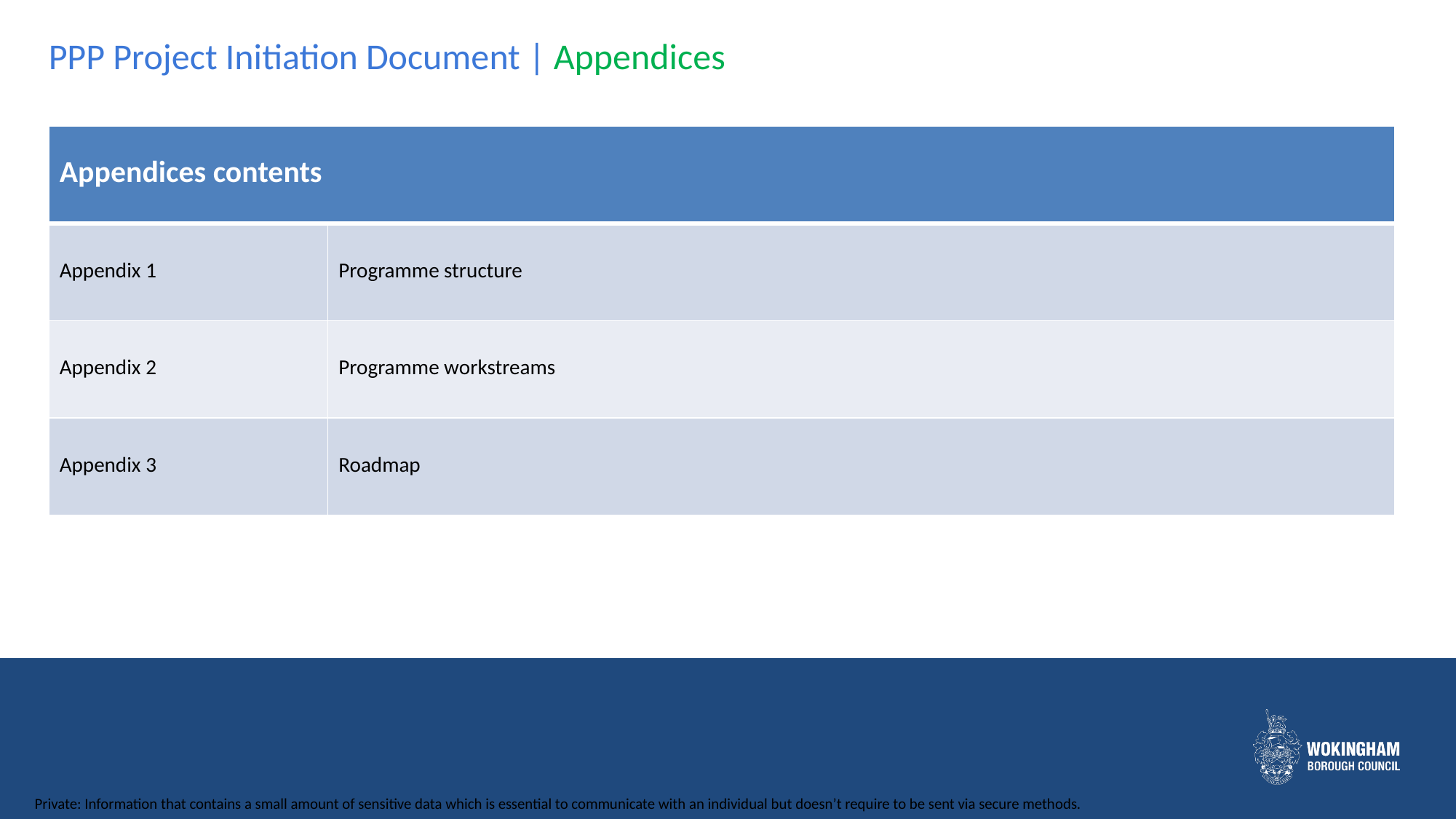

PPP Project Initiation Document | Appendices
| Appendices contents |  |
| --- | --- |
| Appendix 1 | Programme structure |
| Appendix 2 | Programme workstreams |
| Appendix 3 | Roadmap |